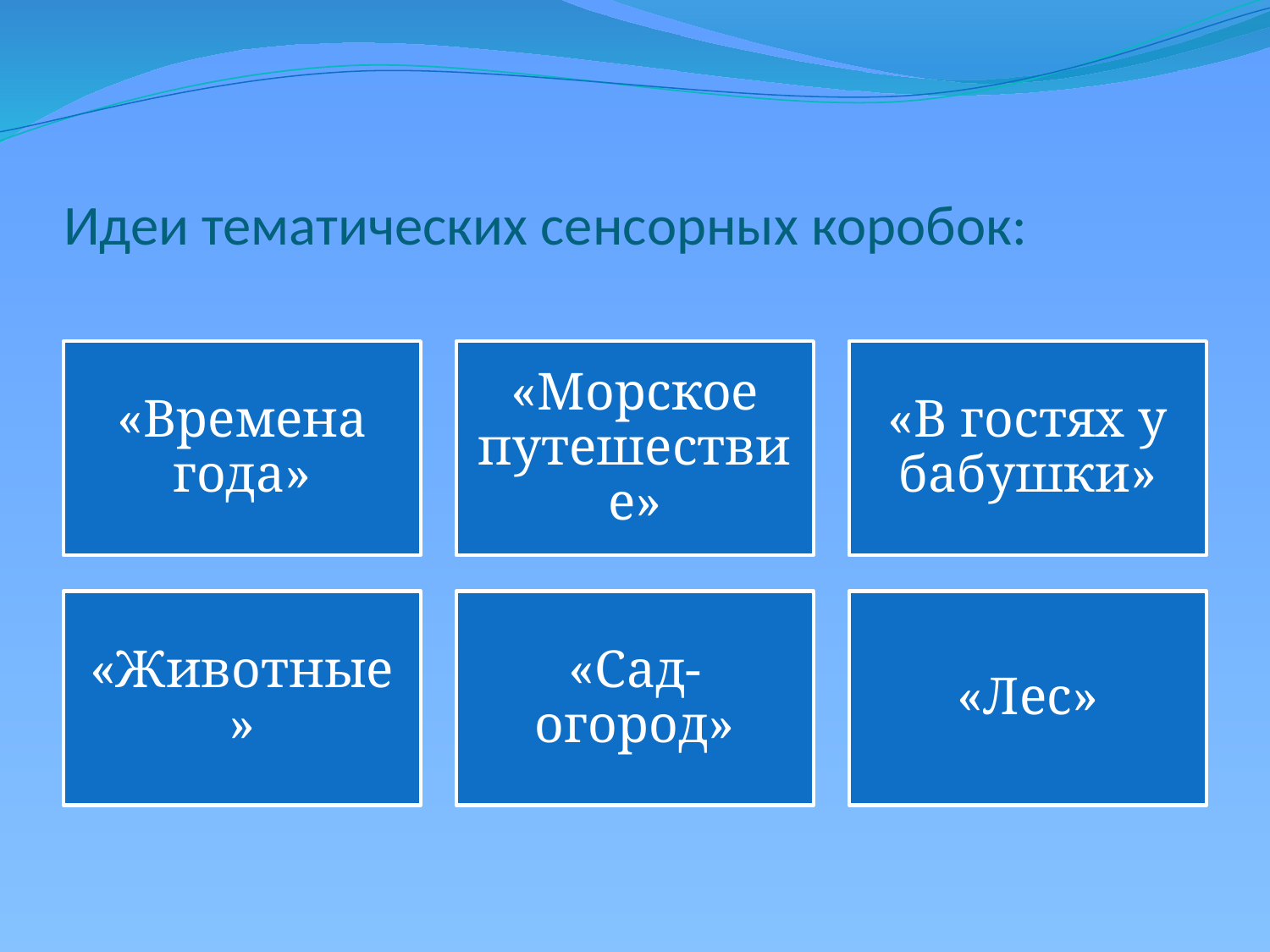

# Идеи тематических сенсорных коробок:
«Времена года»
«Морское путешествие»
«В гостях у бабушки»
«Животные»
«Сад-огород»
«Лес»